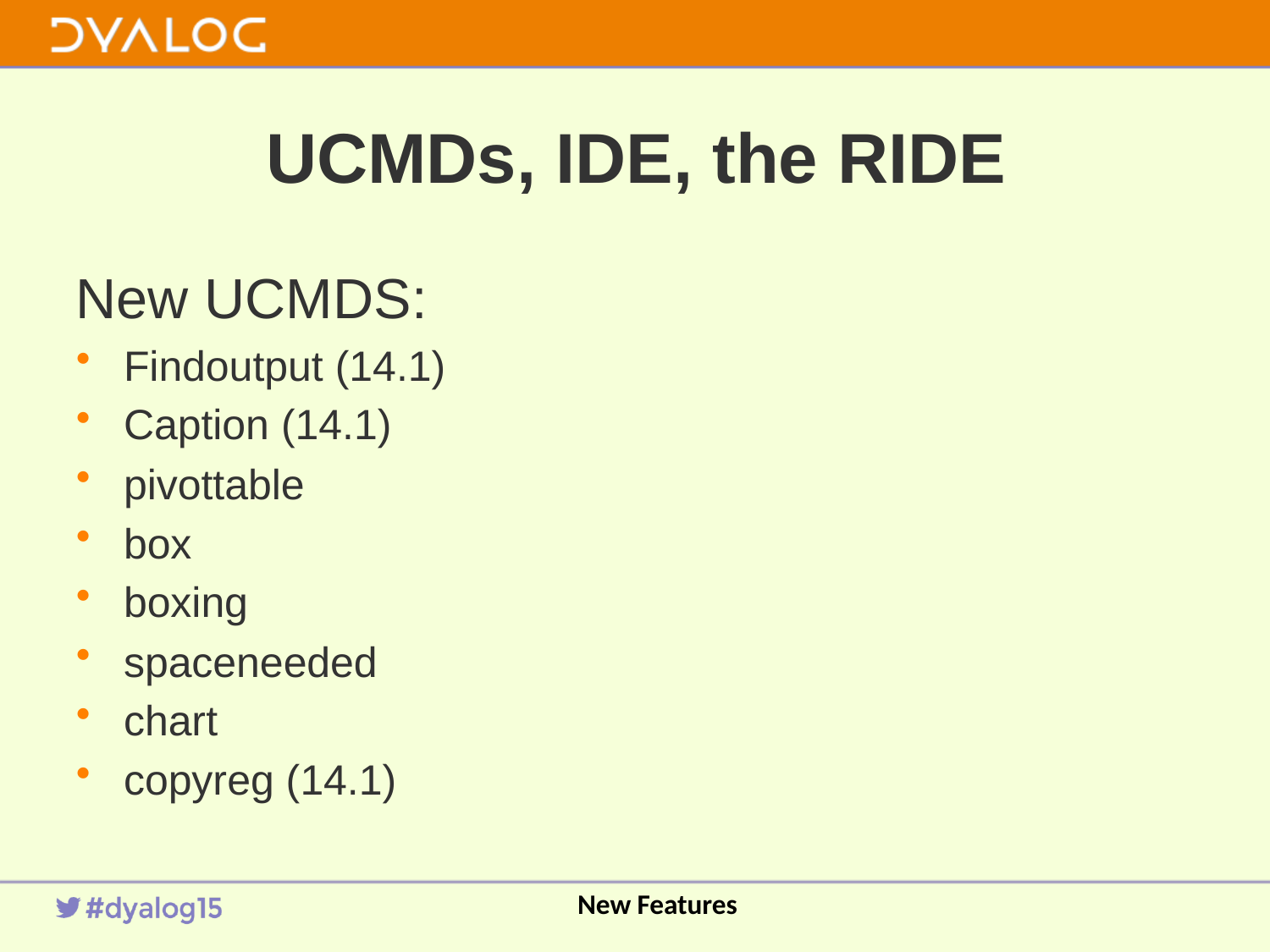

# UCMDs, IDE, the RIDE
New UCMDS:
Findoutput (14.1)
Caption (14.1)
pivottable
box
boxing
spaceneeded
chart
copyreg (14.1)

New Features